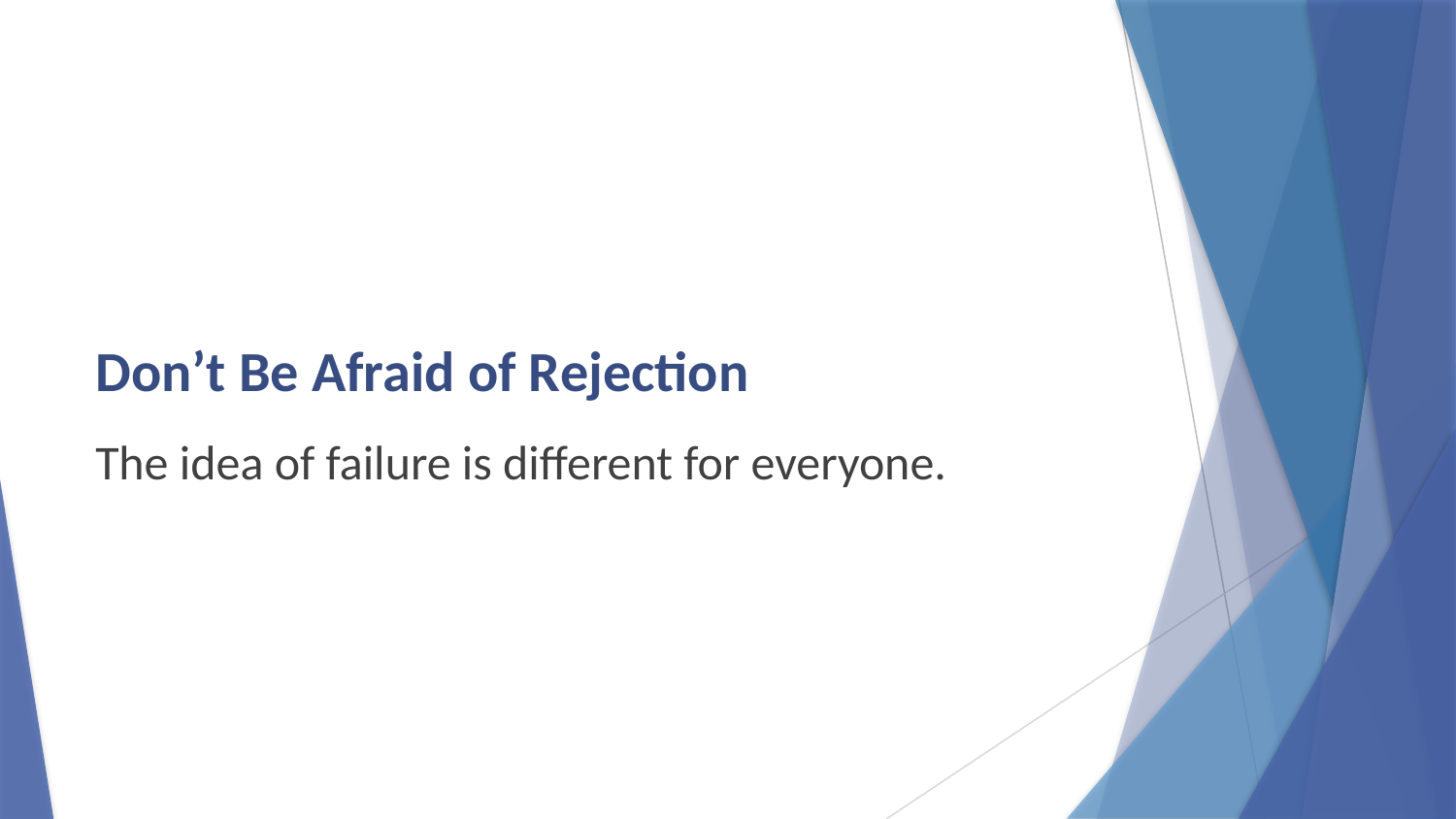

# Don’t Be Afraid of Rejection
The idea of failure is different for everyone.